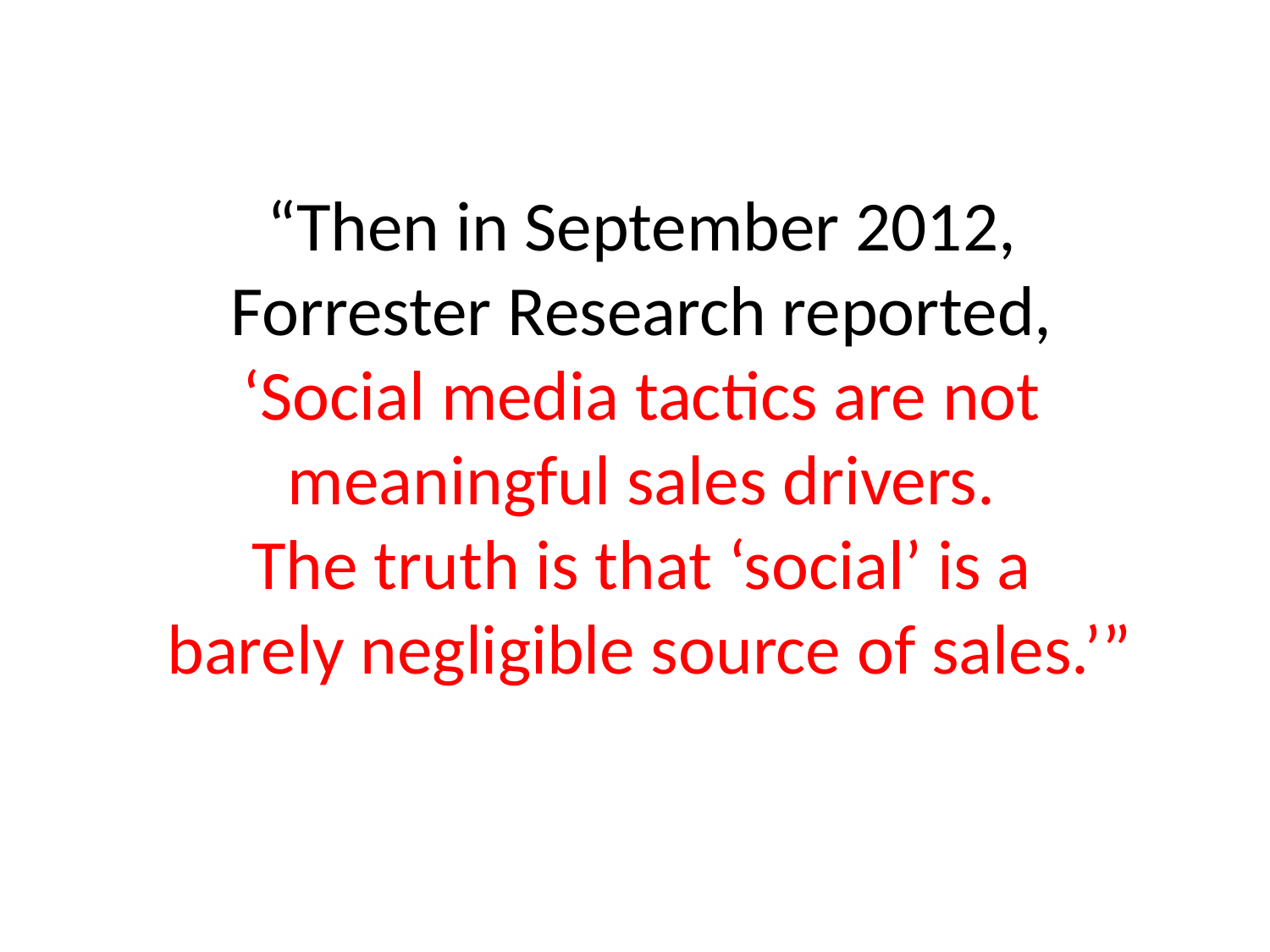

“Then in September 2012,
Forrester Research reported,
‘Social media tactics are not
meaningful sales drivers.
The truth is that ‘social’ is a
barely negligible source of sales.’”